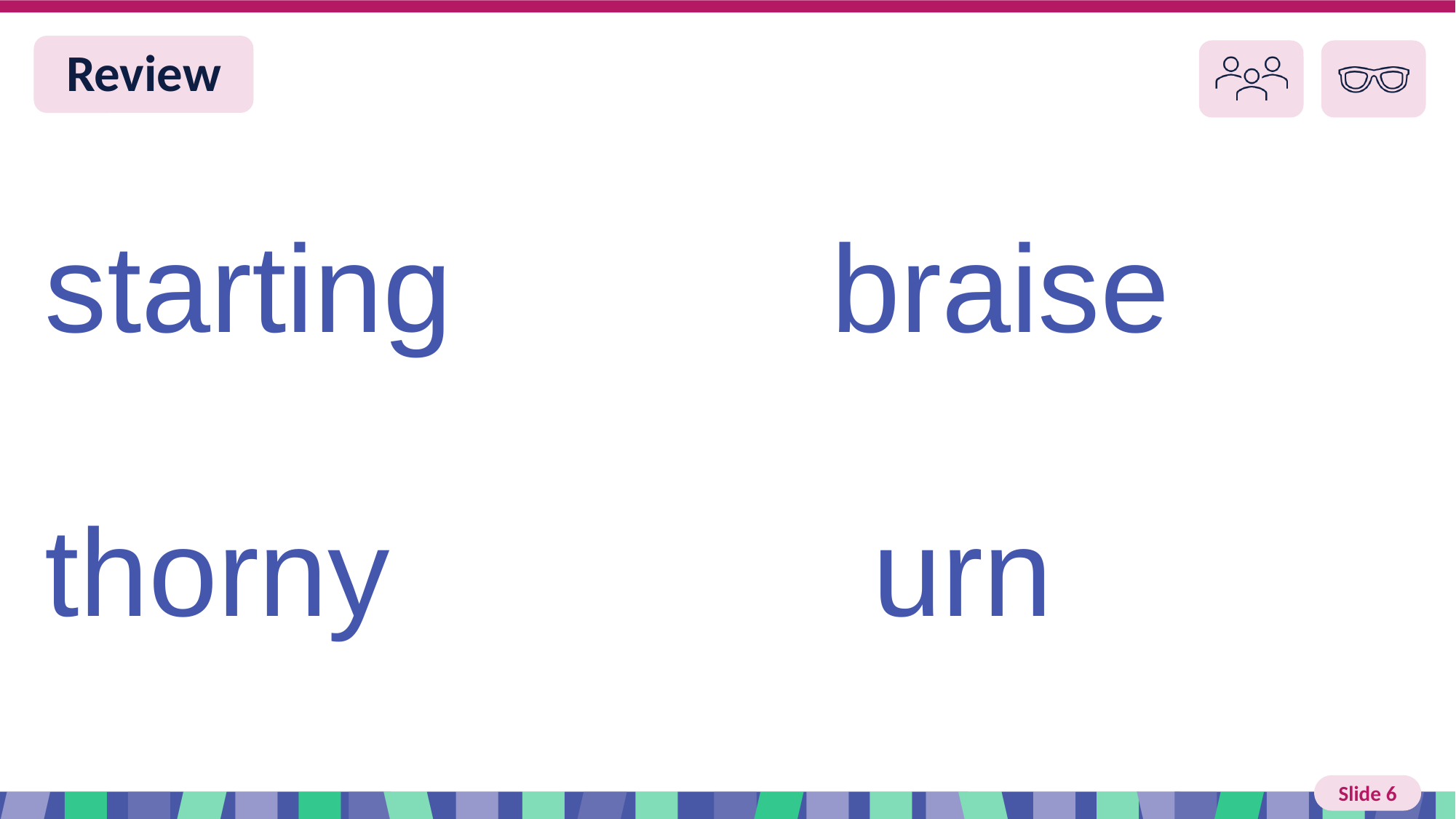

Slide 6 Review You do
starting           braise
thorny              urn